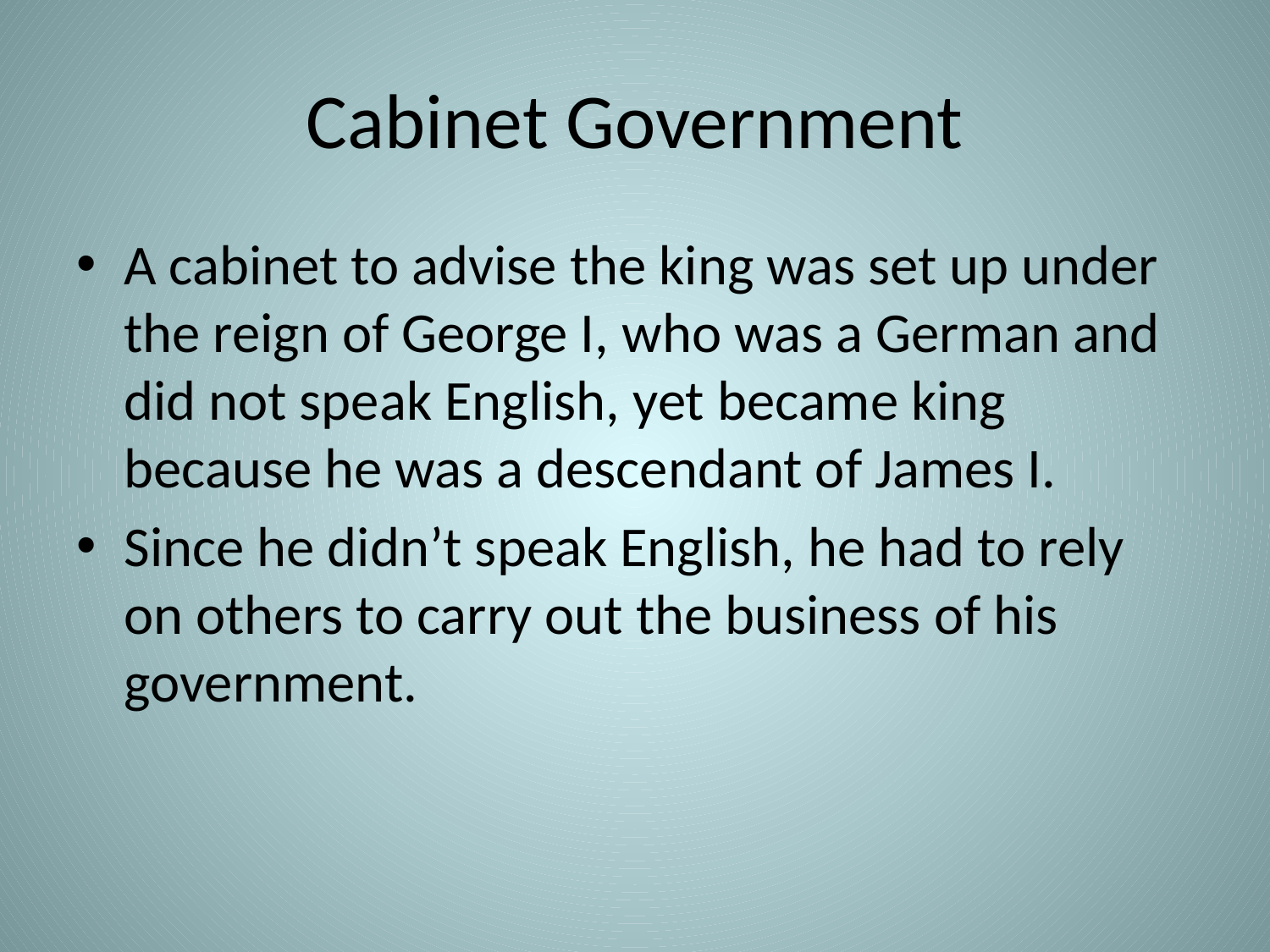

# Cabinet Government
A cabinet to advise the king was set up under the reign of George I, who was a German and did not speak English, yet became king because he was a descendant of James I.
Since he didn’t speak English, he had to rely on others to carry out the business of his government.